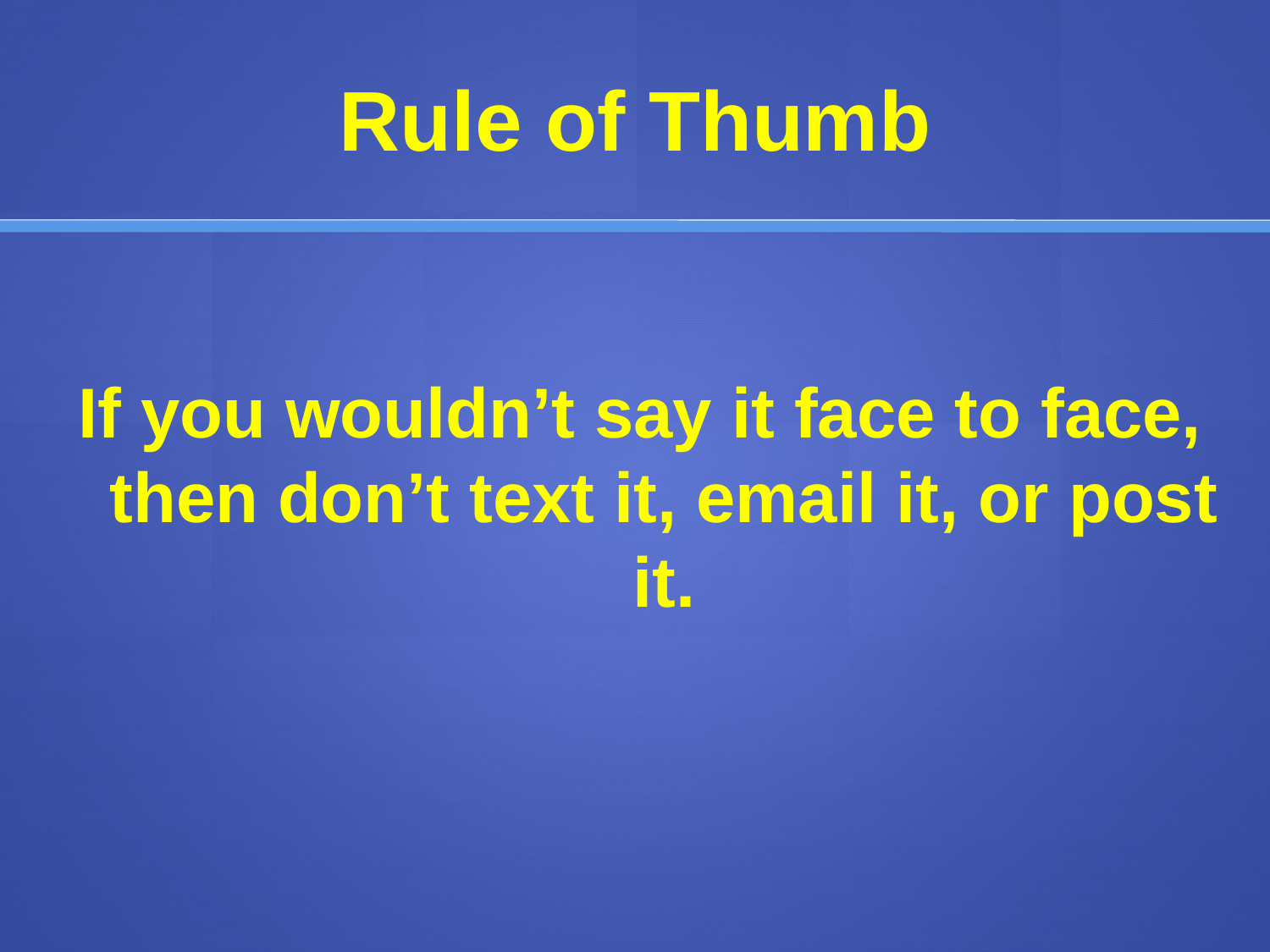

# Rule of Thumb

If you wouldn’t say it face to face, then don’t text it, email it, or post it.